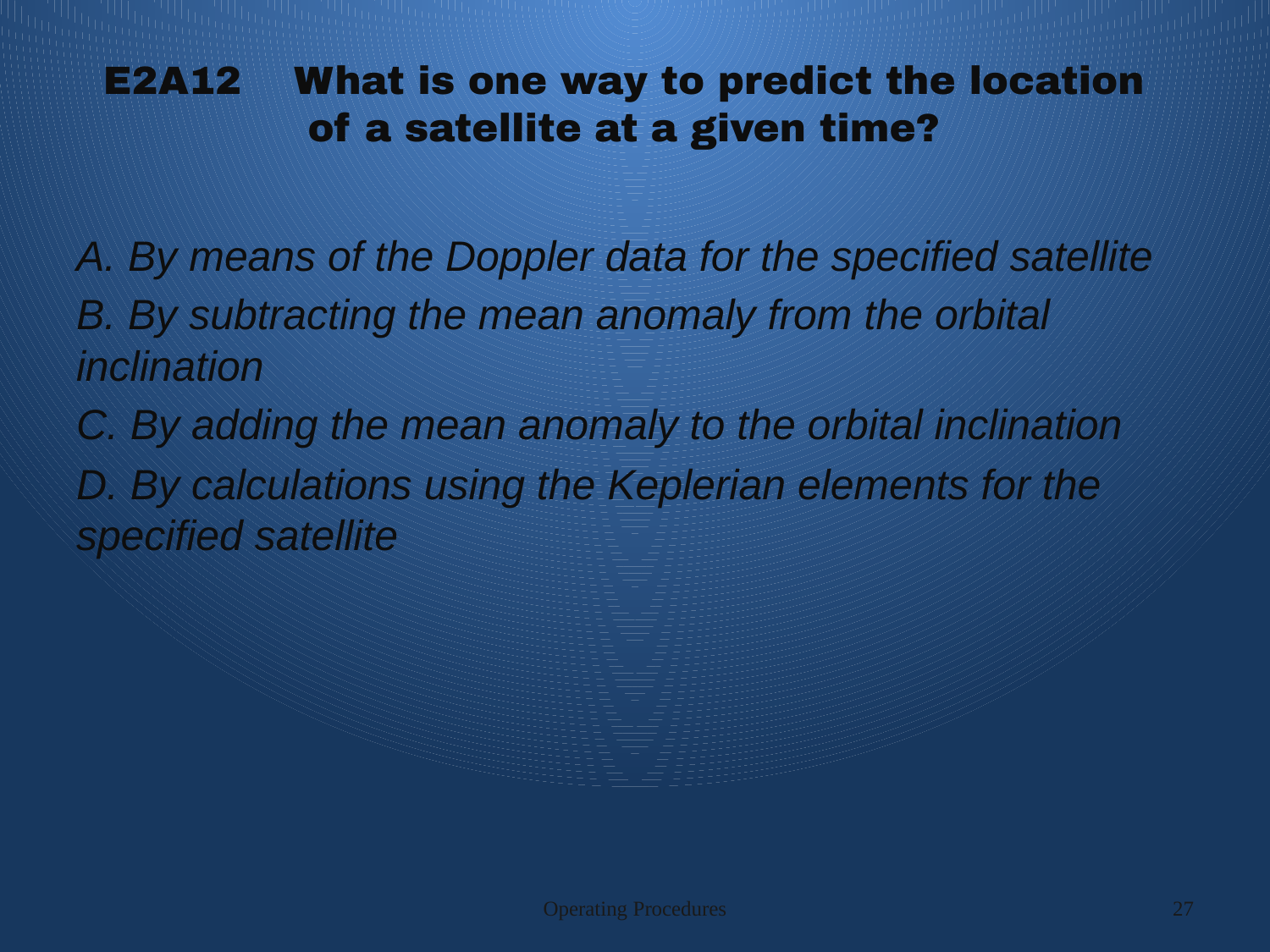

# E2A12    What is one way to predict the location of a satellite at a given time?
A. By means of the Doppler data for the specified satellite
B. By subtracting the mean anomaly from the orbital inclination
C. By adding the mean anomaly to the orbital inclination
D. By calculations using the Keplerian elements for the specified satellite
Operating Procedures
27